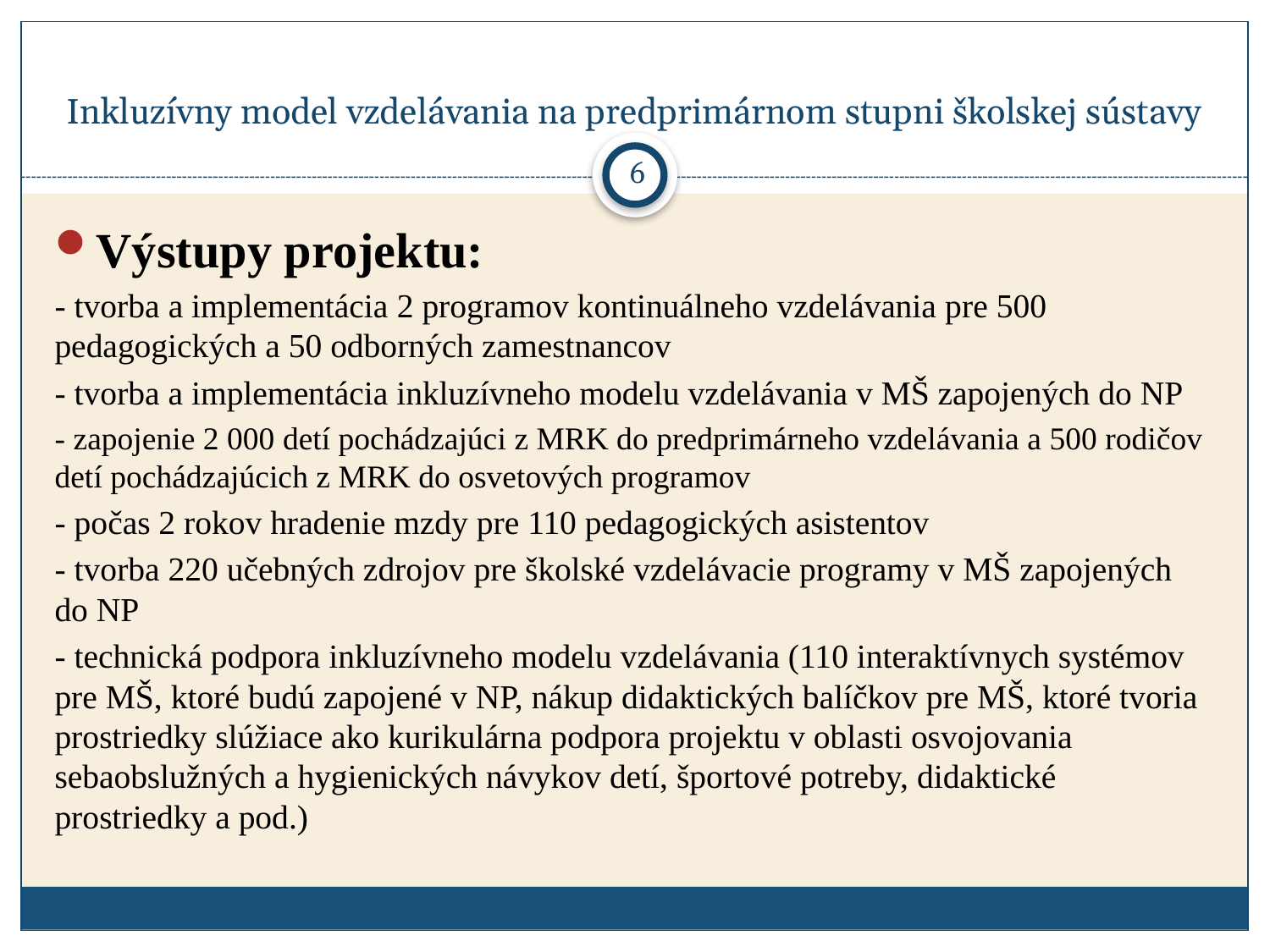

# Inkluzívny model vzdelávania na predprimárnom stupni školskej sústavy
6
Výstupy projektu:
- tvorba a implementácia 2 programov kontinuálneho vzdelávania pre 500 pedagogických a 50 odborných zamestnancov
- tvorba a implementácia inkluzívneho modelu vzdelávania v MŠ zapojených do NP
- zapojenie 2 000 detí pochádzajúci z MRK do predprimárneho vzdelávania a 500 rodičov detí pochádzajúcich z MRK do osvetových programov
- počas 2 rokov hradenie mzdy pre 110 pedagogických asistentov
- tvorba 220 učebných zdrojov pre školské vzdelávacie programy v MŠ zapojených do NP
- technická podpora inkluzívneho modelu vzdelávania (110 interaktívnych systémov pre MŠ, ktoré budú zapojené v NP, nákup didaktických balíčkov pre MŠ, ktoré tvoria prostriedky slúžiace ako kurikulárna podpora projektu v oblasti osvojovania sebaobslužných a hygienických návykov detí, športové potreby, didaktické prostriedky a pod.)